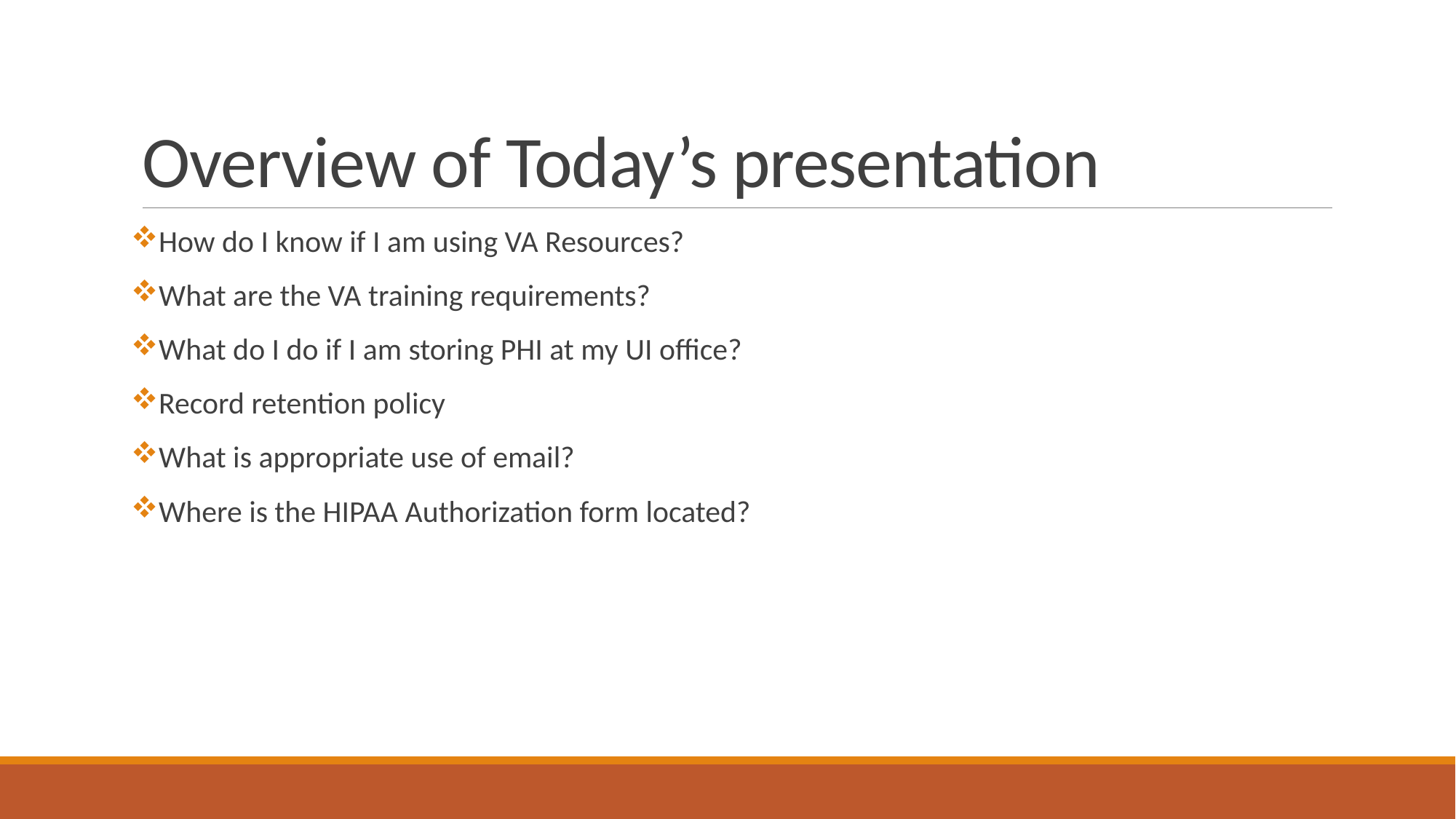

# Overview of Today’s presentation
How do I know if I am using VA Resources?
What are the VA training requirements?
What do I do if I am storing PHI at my UI office?
Record retention policy
What is appropriate use of email?
Where is the HIPAA Authorization form located?